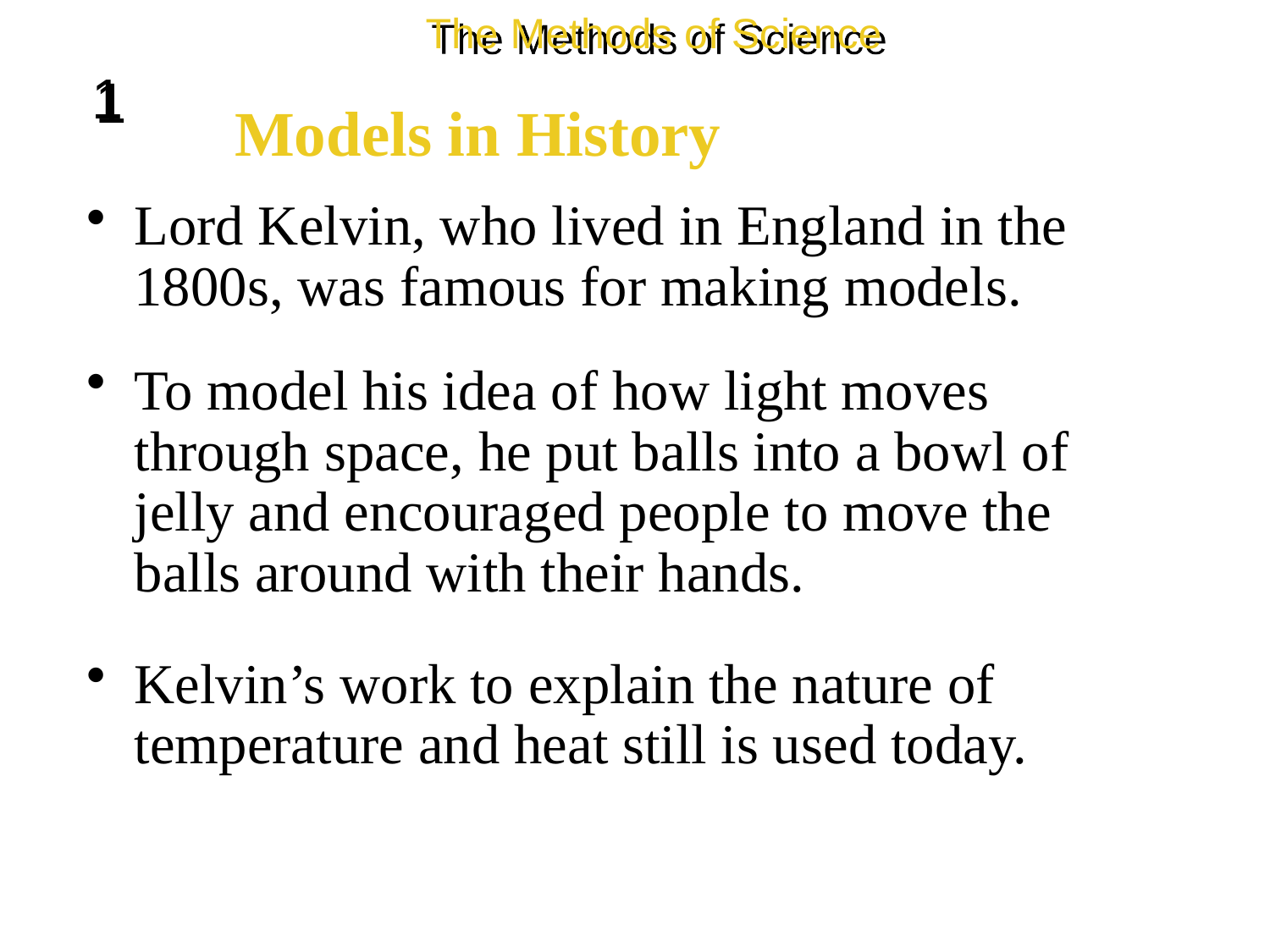

The Methods of Science
1
Models in History
Lord Kelvin, who lived in England in the 1800s, was famous for making models.
To model his idea of how light moves through space, he put balls into a bowl of jelly and encouraged people to move the balls around with their hands.
Kelvin’s work to explain the nature of temperature and heat still is used today.